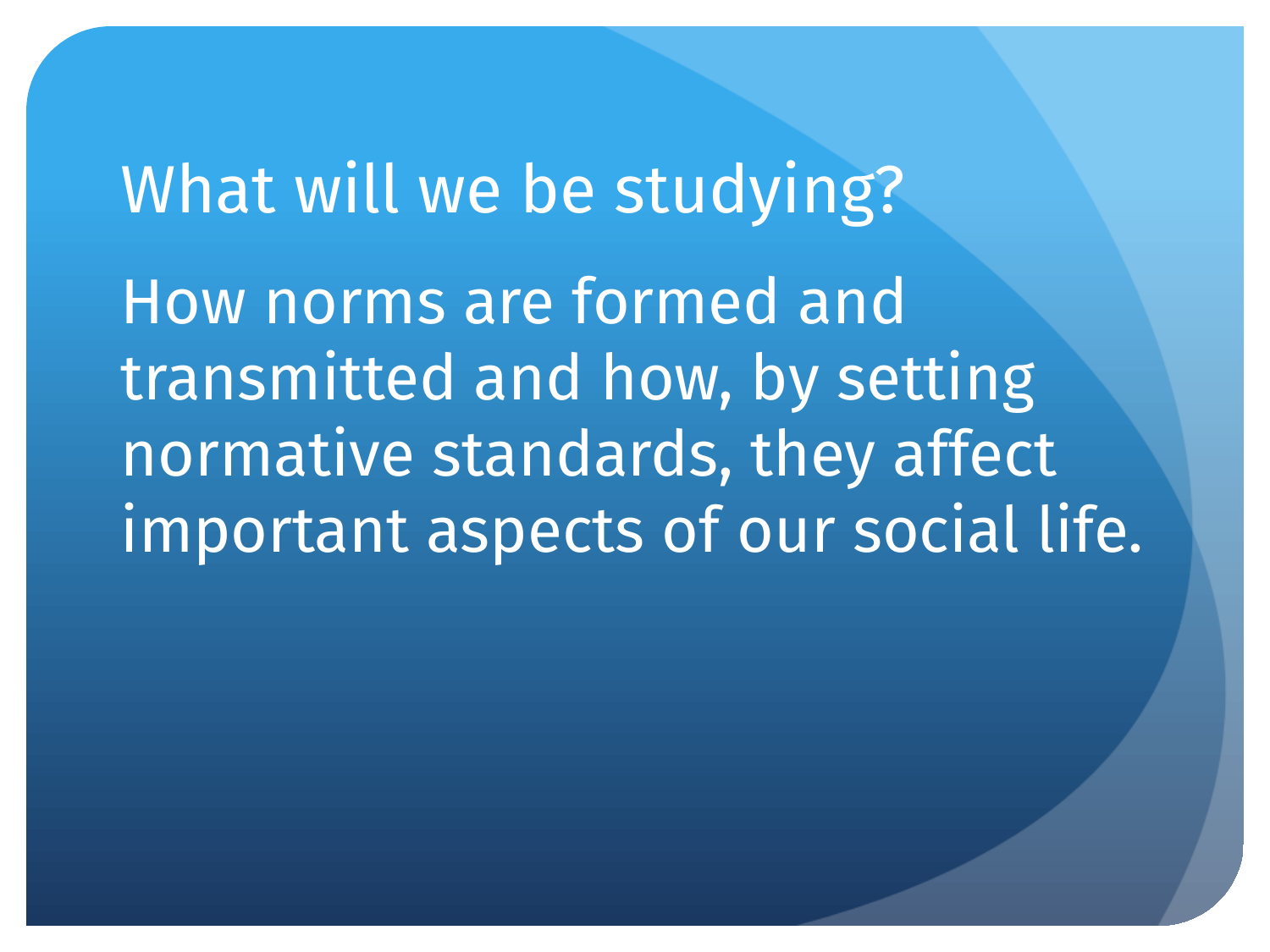

# What will we be studying?
How norms are formed and transmitted and how, by setting normative standards, they affect important aspects of our social life.